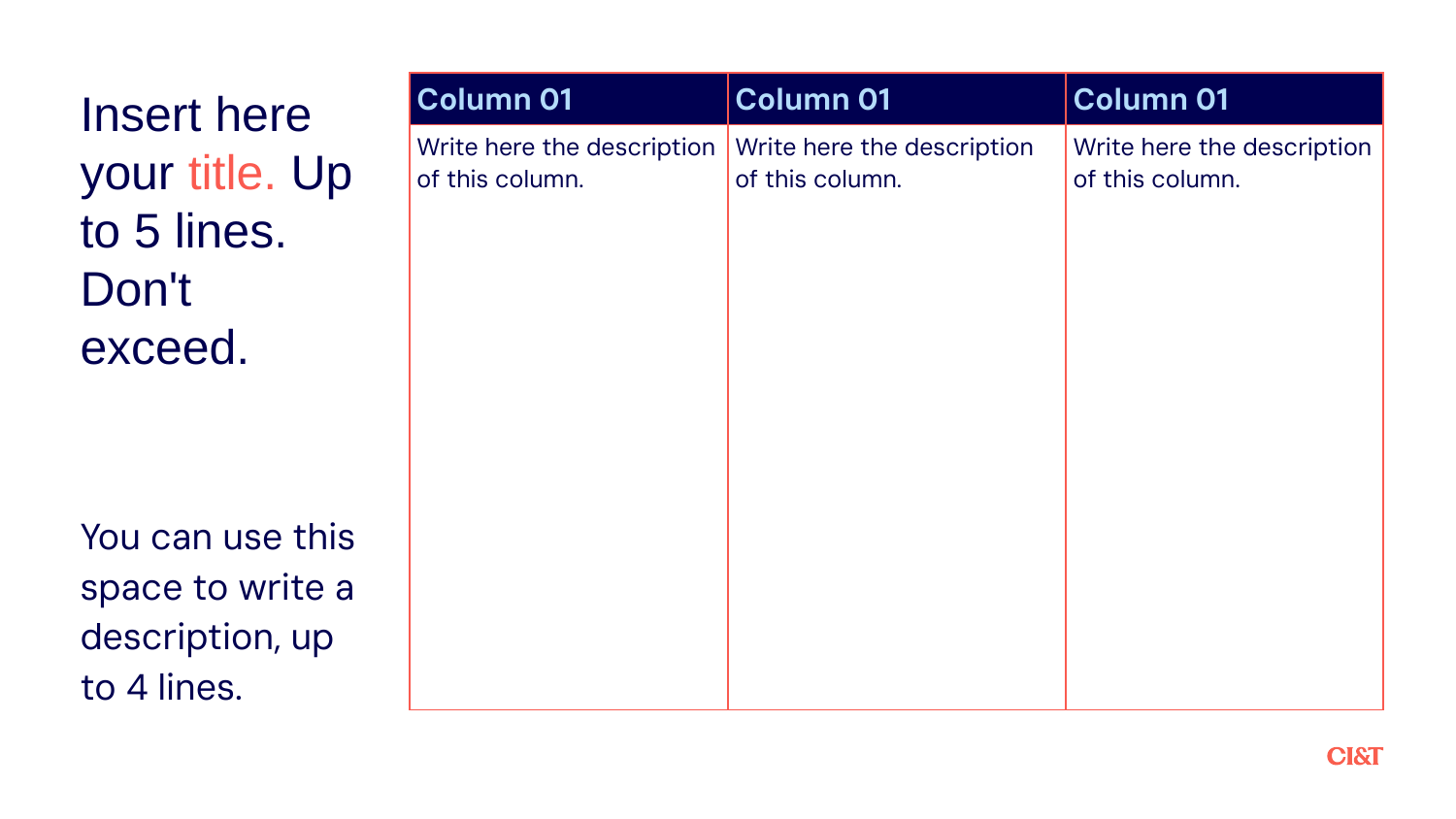

| Column 01 | Column 01 | Column 01 |
| --- | --- | --- |
| Write here the description of this column. | Write here the description of this column. | Write here the description of this column. |
Insert here your title. Up to 5 lines. Don't exceed.
You can use this space to write a description, up to 4 lines.